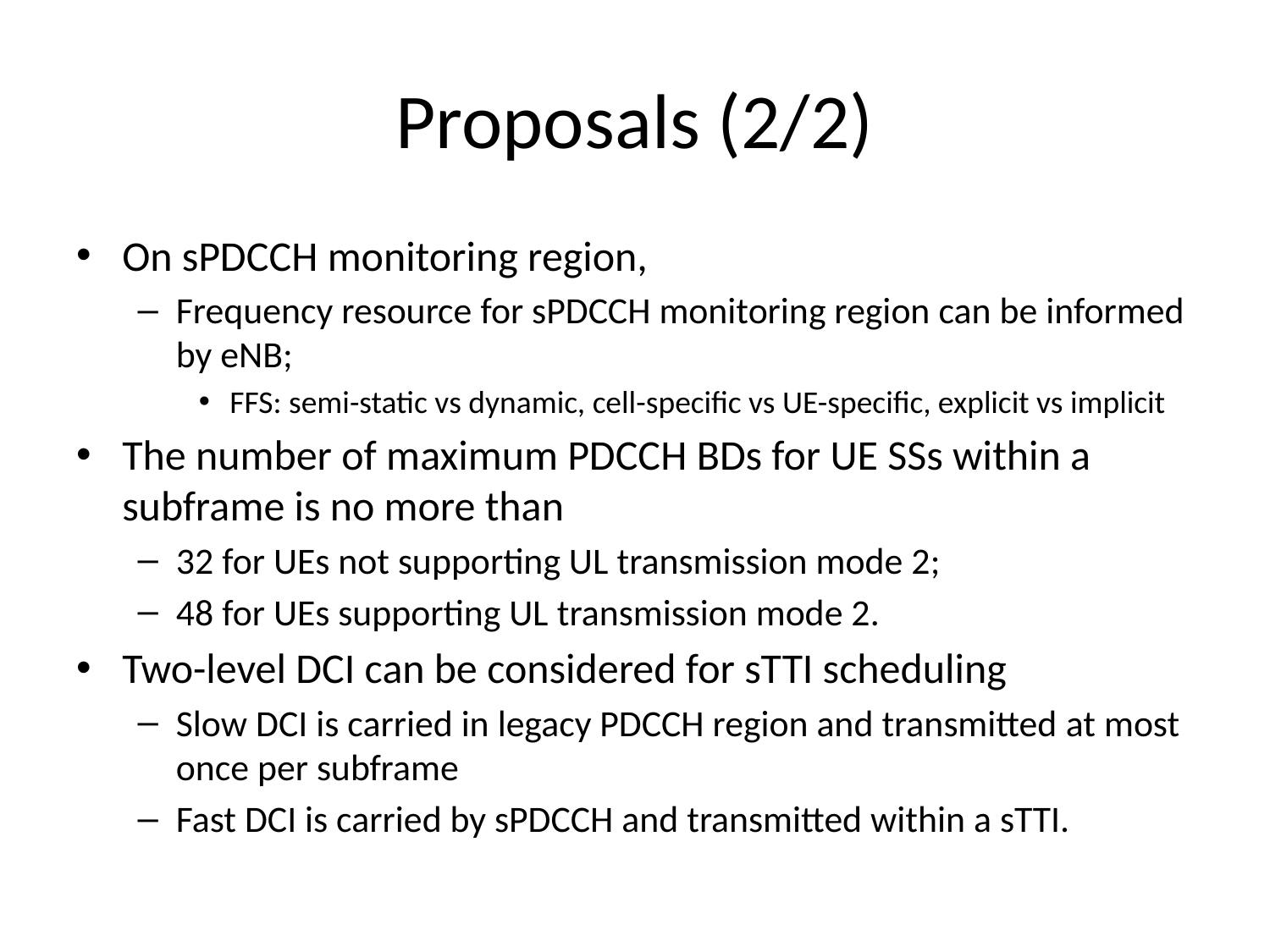

# Proposals (2/2)
On sPDCCH monitoring region,
Frequency resource for sPDCCH monitoring region can be informed by eNB;
FFS: semi-static vs dynamic, cell-specific vs UE-specific, explicit vs implicit
The number of maximum PDCCH BDs for UE SSs within a subframe is no more than
32 for UEs not supporting UL transmission mode 2;
48 for UEs supporting UL transmission mode 2.
Two-level DCI can be considered for sTTI scheduling
Slow DCI is carried in legacy PDCCH region and transmitted at most once per subframe
Fast DCI is carried by sPDCCH and transmitted within a sTTI.